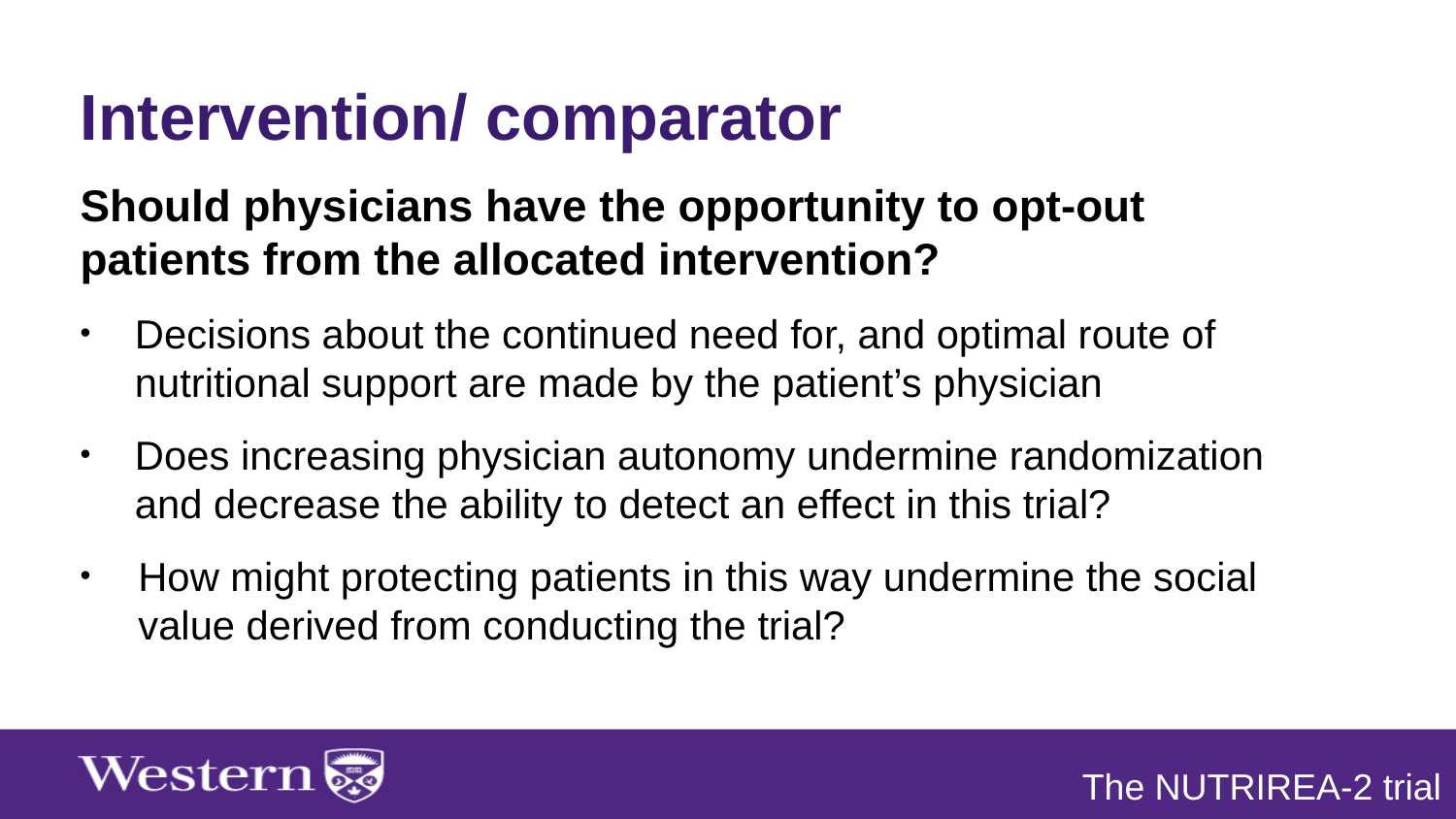

Intervention/ comparator
Should physicians have the opportunity to opt-out patients from the allocated intervention?
Decisions about the continued need for, and optimal route of nutritional support are made by the patient’s physician
Does increasing physician autonomy undermine randomization and decrease the ability to detect an effect in this trial?
How might protecting patients in this way undermine the social value derived from conducting the trial?

The NUTRIREA-2 trial